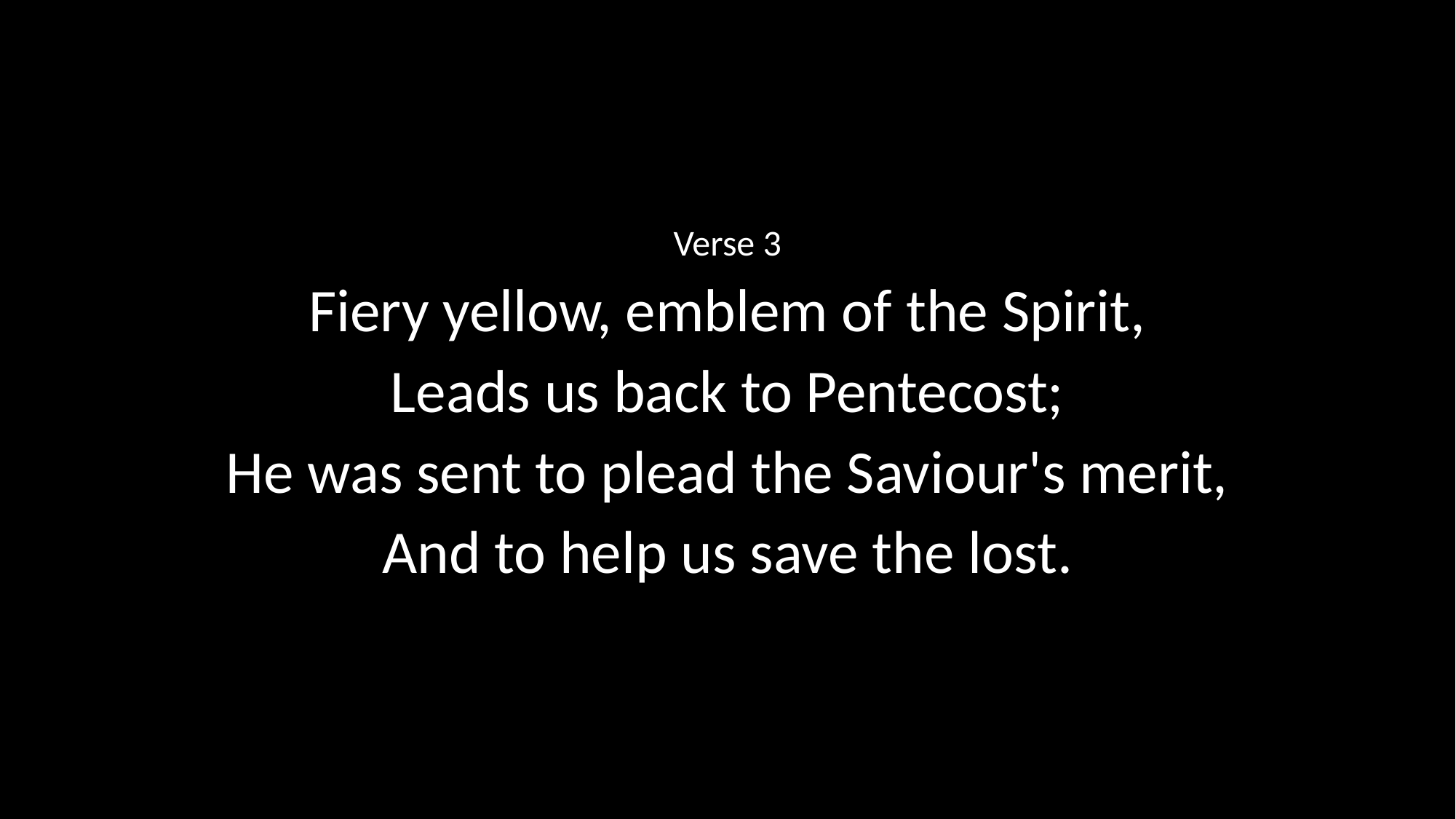

Verse 3
Fiery yellow, emblem of the Spirit,
Leads us back to Pentecost;
He was sent to plead the Saviour's merit,
And to help us save the lost.